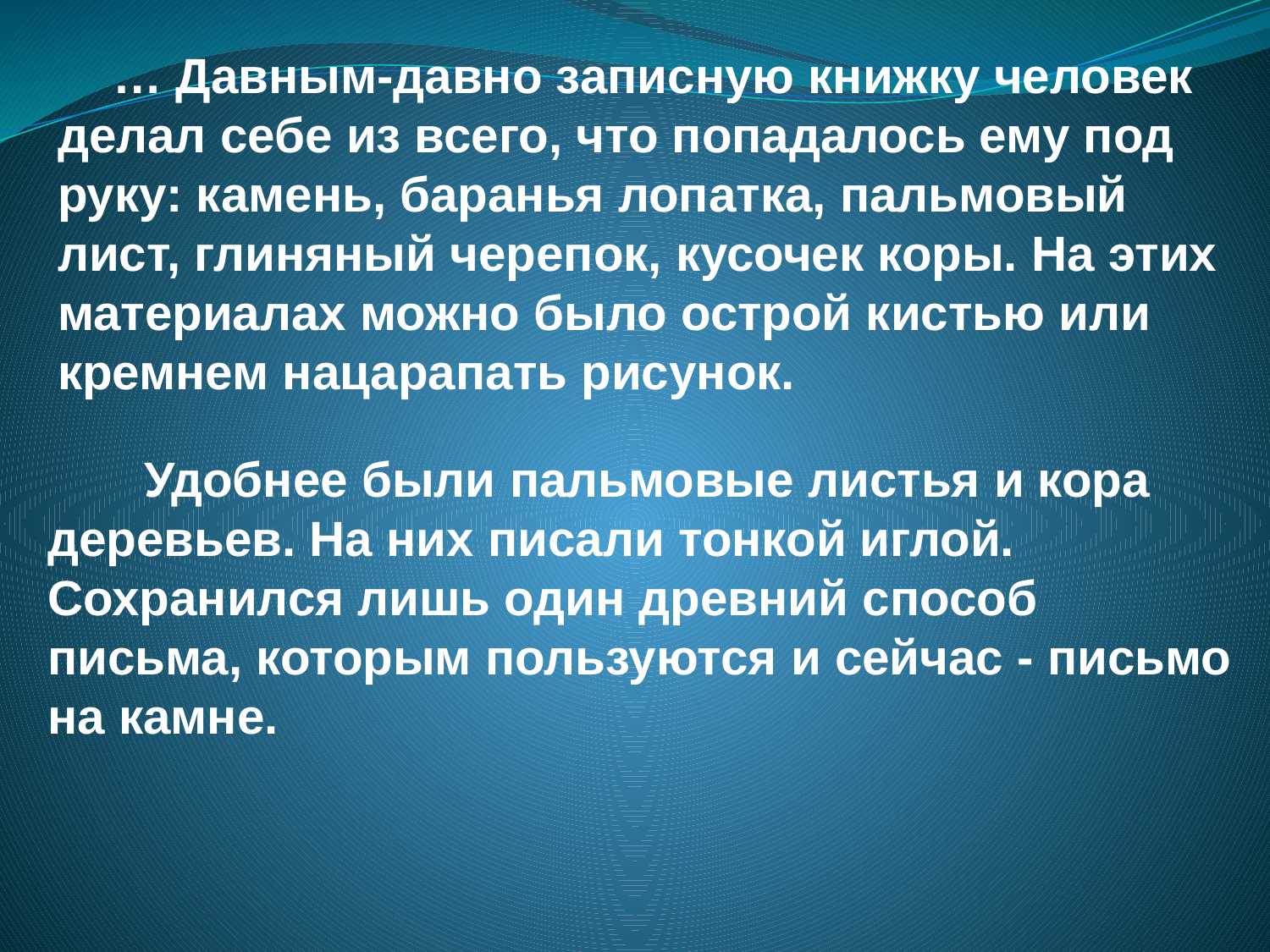

… Давным-давно записную книжку человек делал себе из всего, что попадалось ему под руку: камень, баранья лопатка, пальмовый лист, глиняный черепок, кусочек коры. На этих материалах можно было острой кистью или кремнем нацарапать рисунок.
       Удобнее были пальмовые листья и кора деревьев. На них писали тонкой иглой. Сохранился лишь один древний способ письма, которым пользуются и сейчас - письмо на камне.